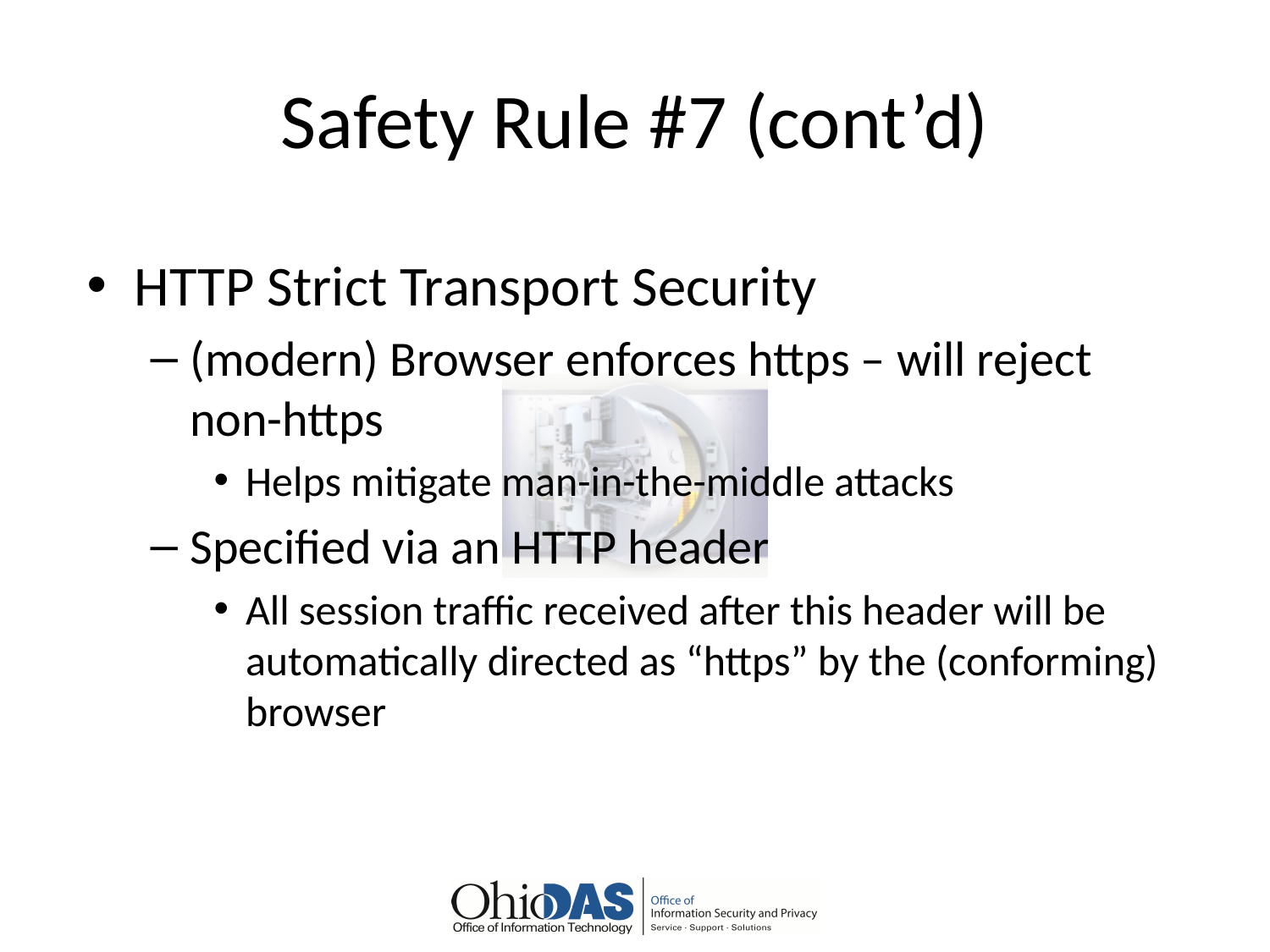

# Safety Rule #7 (cont’d)
HTTP Strict Transport Security
(modern) Browser enforces https – will reject non-https
Helps mitigate man-in-the-middle attacks
Specified via an HTTP header
All session traffic received after this header will be automatically directed as “https” by the (conforming) browser